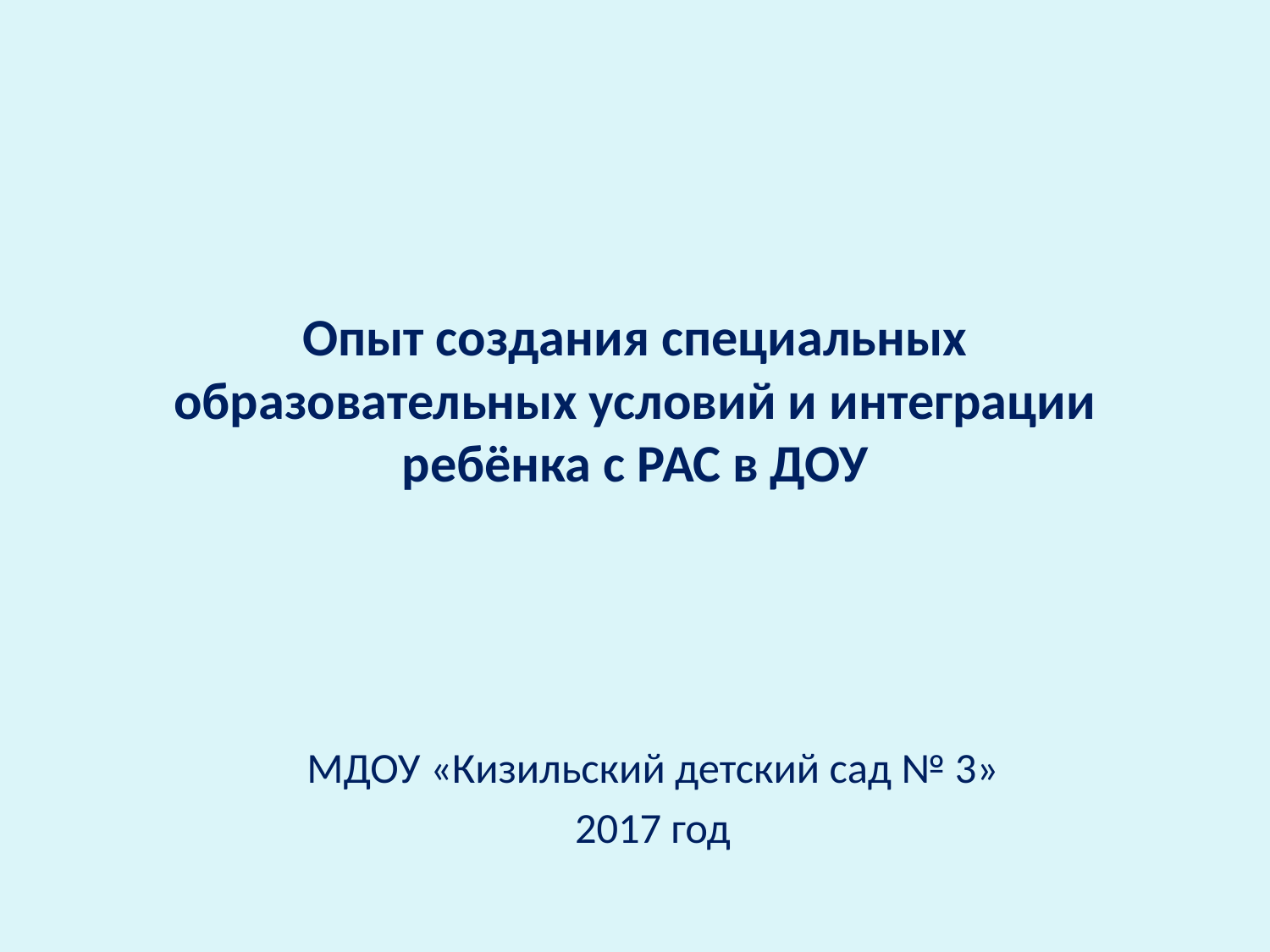

# Опыт создания специальных образовательных условий и интеграции ребёнка с РАС в ДОУ
МДОУ «Кизильский детский сад № 3»
2017 год